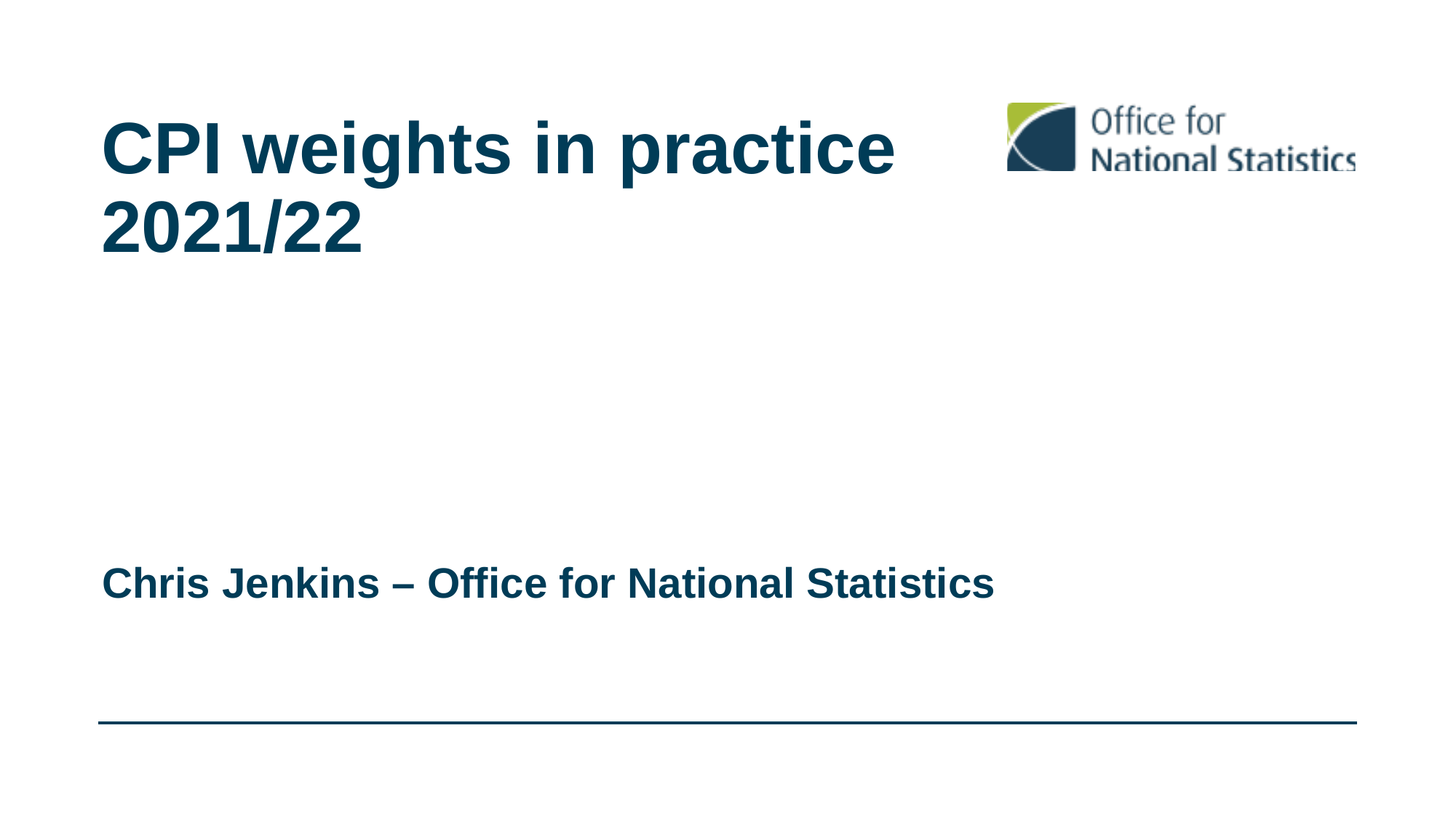

# CPI weights in practice 2021/22
Chris Jenkins – Office for National Statistics